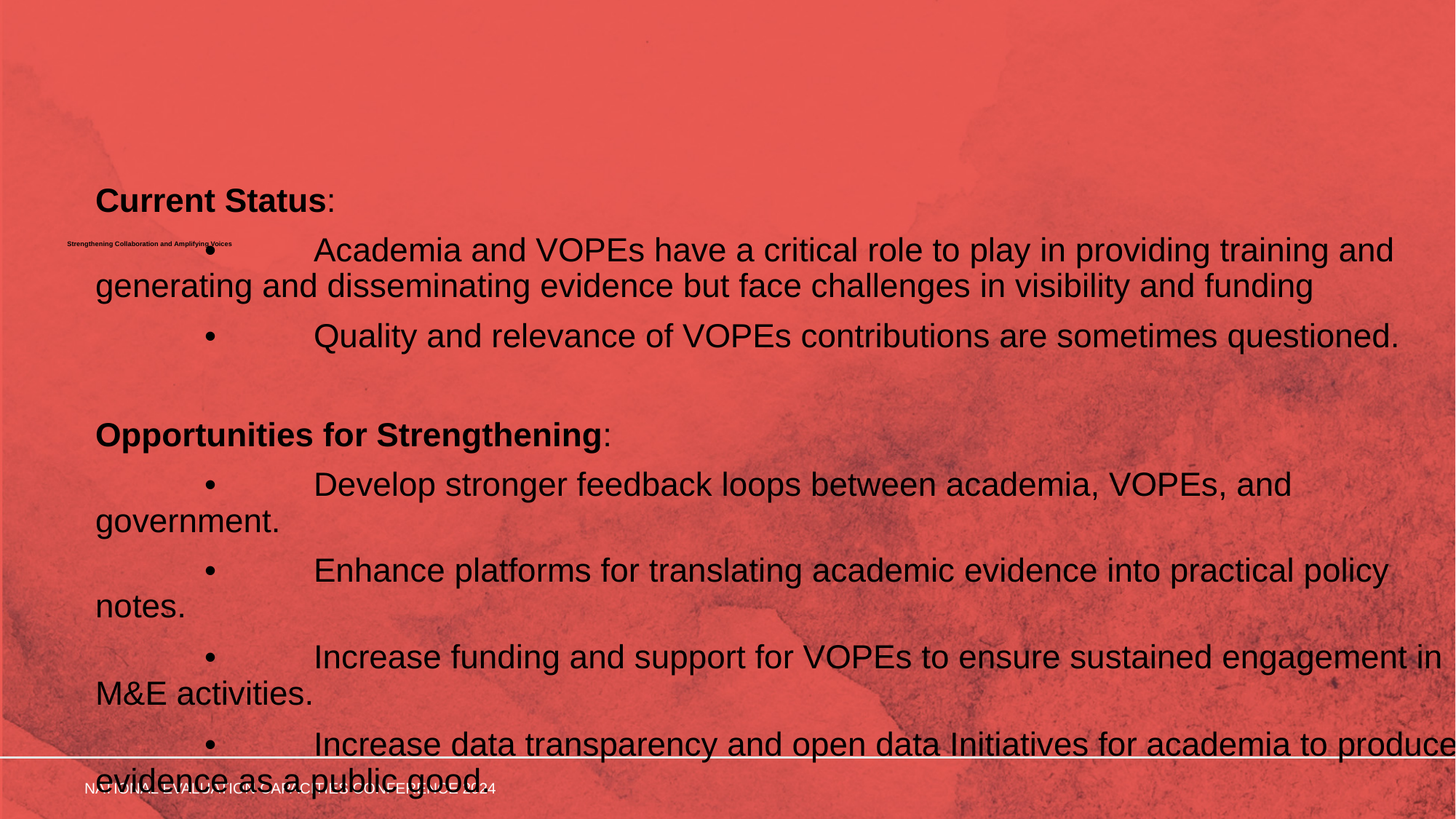

Current Status:
	•	Academia and VOPEs have a critical role to play in providing training and generating and disseminating evidence but face challenges in visibility and funding
	•	Quality and relevance of VOPEs contributions are sometimes questioned.

Opportunities for Strengthening:
	•	Develop stronger feedback loops between academia, VOPEs, and government.
	•	Enhance platforms for translating academic evidence into practical policy notes.
	•	Increase funding and support for VOPEs to ensure sustained engagement in M&E activities.
	•	Increase data transparency and open data Initiatives for academia to produce evidence as a public good.

# Strengthening Collaboration and Amplifying Voices